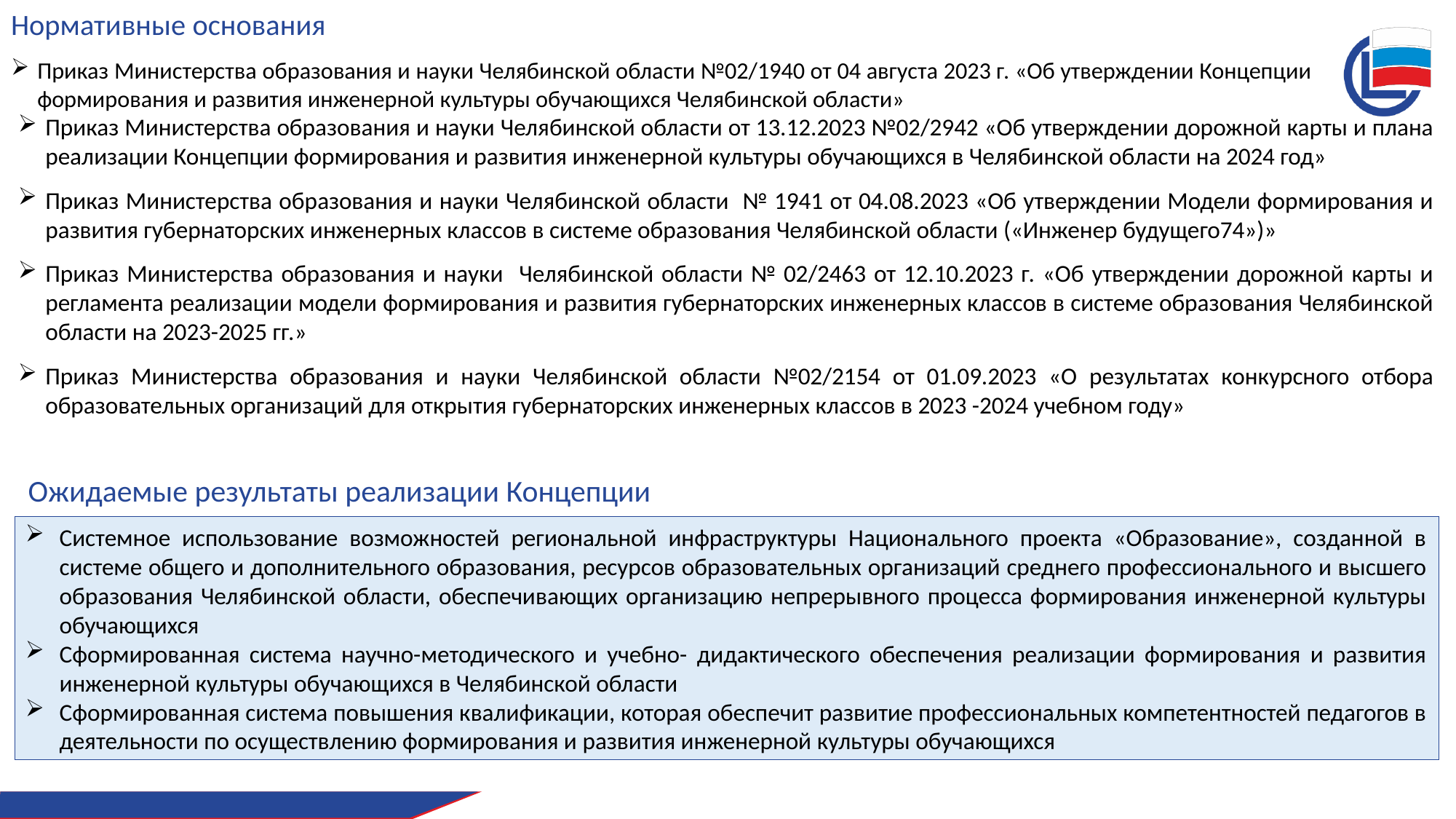

Нормативные основания
Приказ Министерства образования и науки Челябинской области №02/1940 от 04 августа 2023 г. «Об утверждении Концепции формирования и развития инженерной культуры обучающихся Челябинской области»
Приказ Министерства образования и науки Челябинской области от 13.12.2023 №02/2942 «Об утверждении дорожной карты и плана реализации Концепции формирования и развития инженерной культуры обучающихся в Челябинской области на 2024 год»
Приказ Министерства образования и науки Челябинской области  № 1941 от 04.08.2023 «Об утверждении Модели формирования и развития губернаторских инженерных классов в системе образования Челябинской области («Инженер будущего74»)»
Приказ Министерства образования и науки  Челябинской области № 02/2463 от 12.10.2023 г. «Об утверждении дорожной карты и регламента реализации модели формирования и развития губернаторских инженерных классов в системе образования Челябинской области на 2023-2025 гг.»
Приказ Министерства образования и науки Челябинской области №02/2154 от 01.09.2023 «О результатах конкурсного отбора образовательных организаций для открытия губернаторских инженерных классов в 2023 -2024 учебном году»
Ожидаемые результаты реализации Концепции
Системное использование возможностей региональной инфраструктуры Национального проекта «Образование», созданной в системе общего и дополнительного образования, ресурсов образовательных организаций среднего профессионального и высшего образования Челябинской области, обеспечивающих организацию непрерывного процесса формирования инженерной культуры обучающихся
Сформированная система научно-методического и учебно- дидактического обеспечения реализации формирования и развития инженерной культуры обучающихся в Челябинской области
Сформированная система повышения квалификации, которая обеспечит развитие профессиональных компетентностей педагогов в деятельности по осуществлению формирования и развития инженерной культуры обучающихся